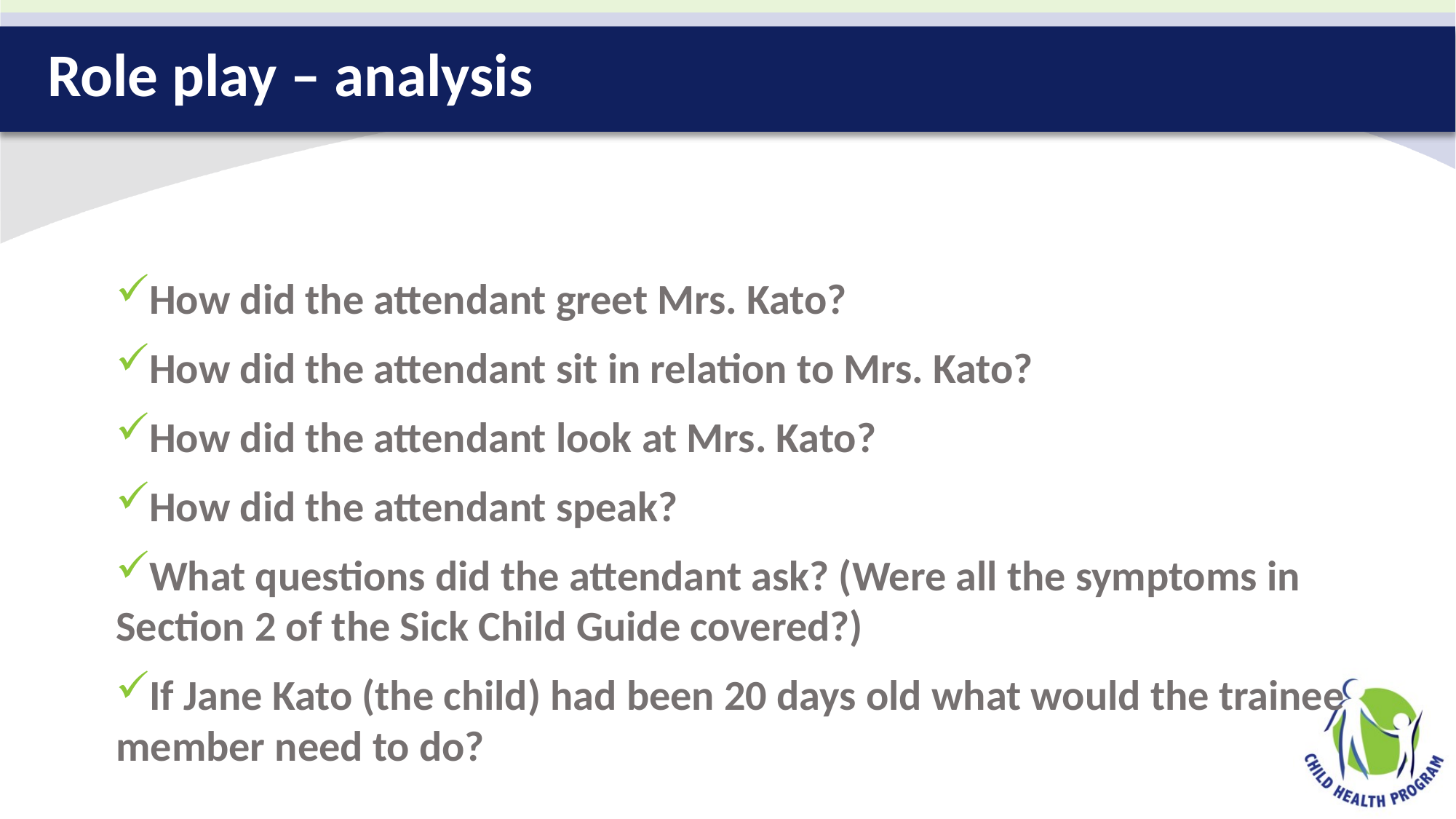

# Role play – analysis
How did the attendant greet Mrs. Kato?
How did the attendant sit in relation to Mrs. Kato?
How did the attendant look at Mrs. Kato?
How did the attendant speak?
What questions did the attendant ask? (Were all the symptoms in Section 2 of the Sick Child Guide covered?)
If Jane Kato (the child) had been 20 days old what would the trainee member need to do?